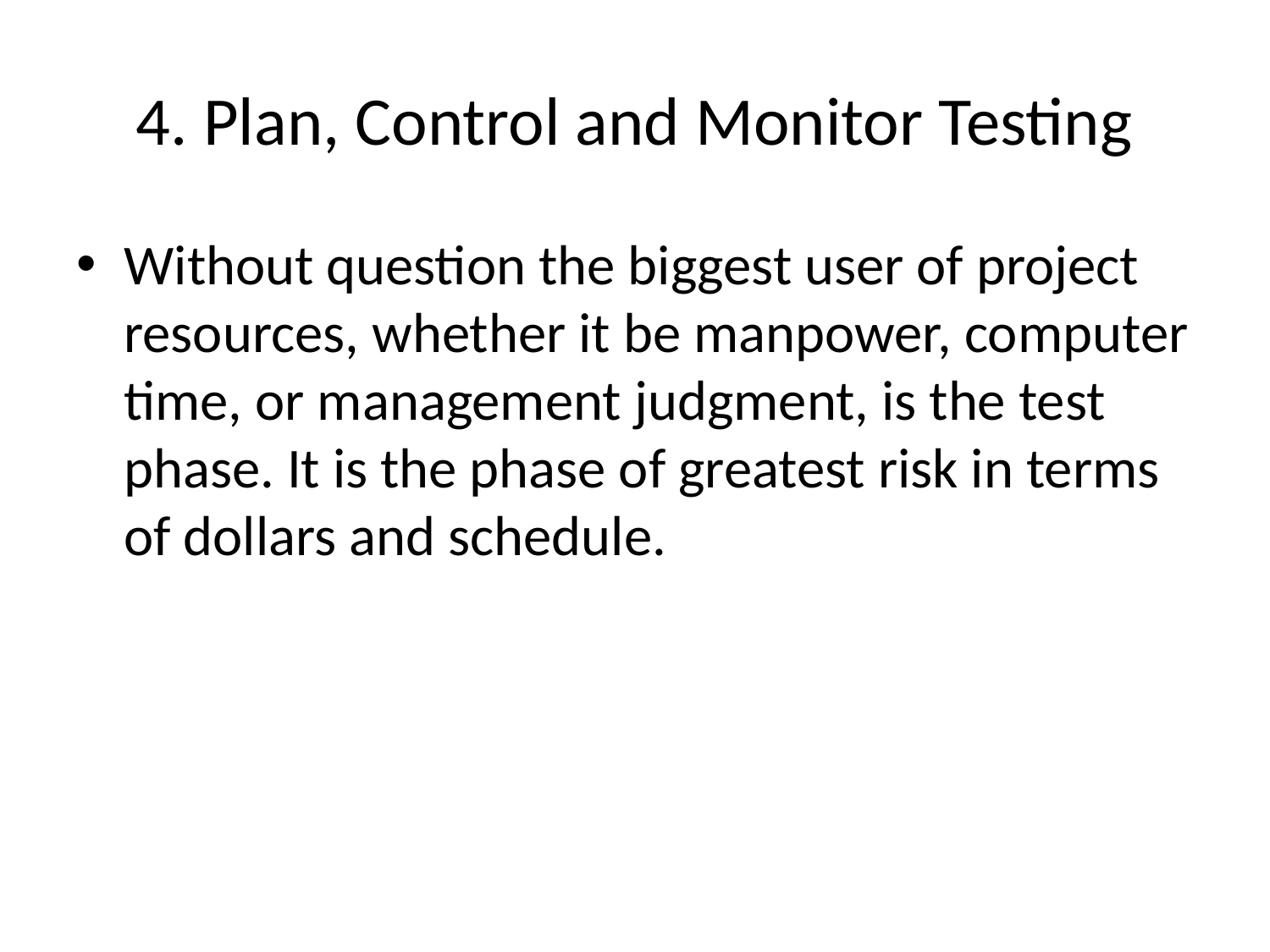

# 4. Plan, Control and Monitor Testing
Without question the biggest user of project resources, whether it be manpower, computer time, or management judgment, is the test phase. It is the phase of greatest risk in terms of dollars and schedule.